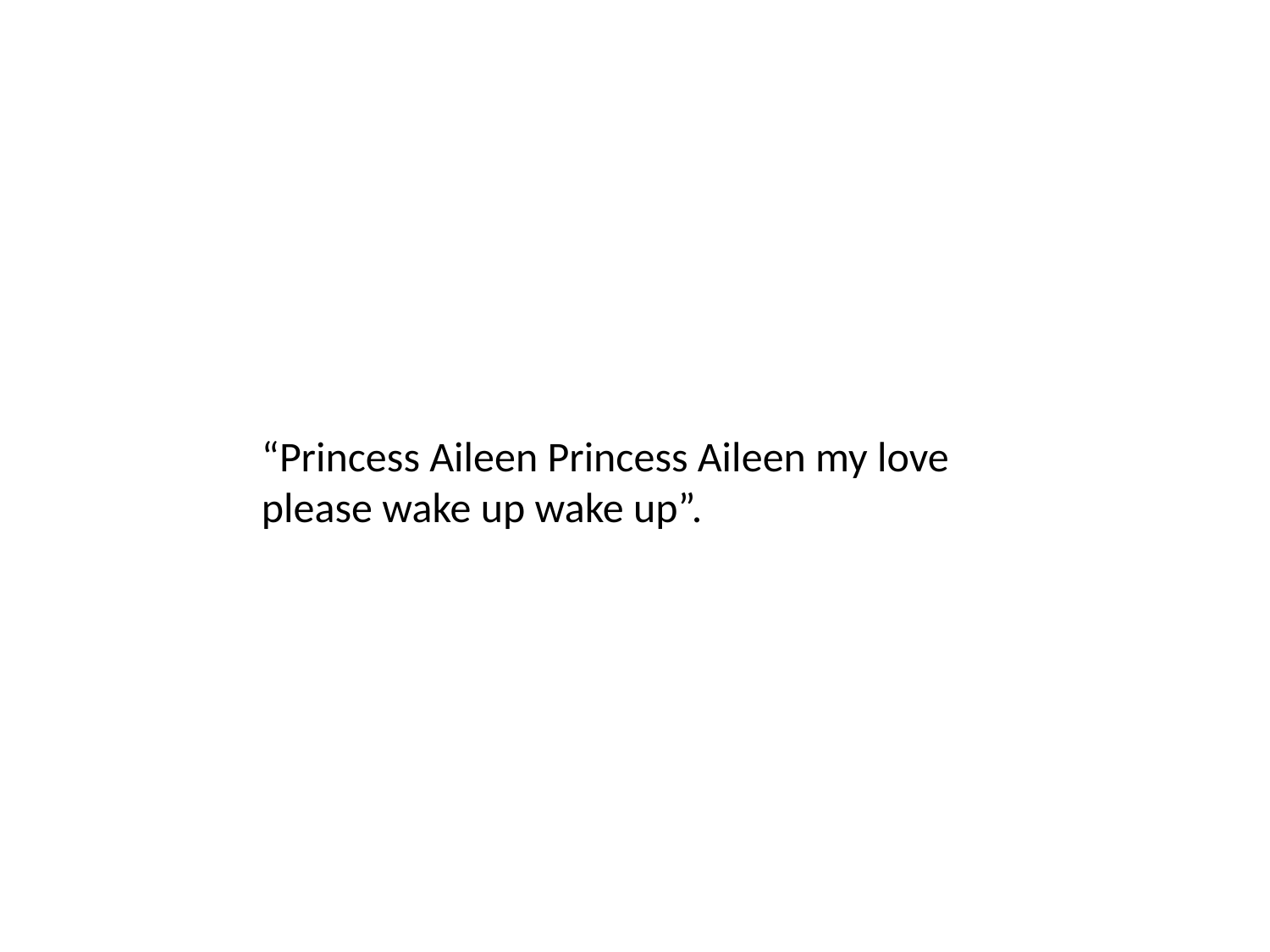

“Princess Aileen Princess Aileen my love please wake up wake up”.